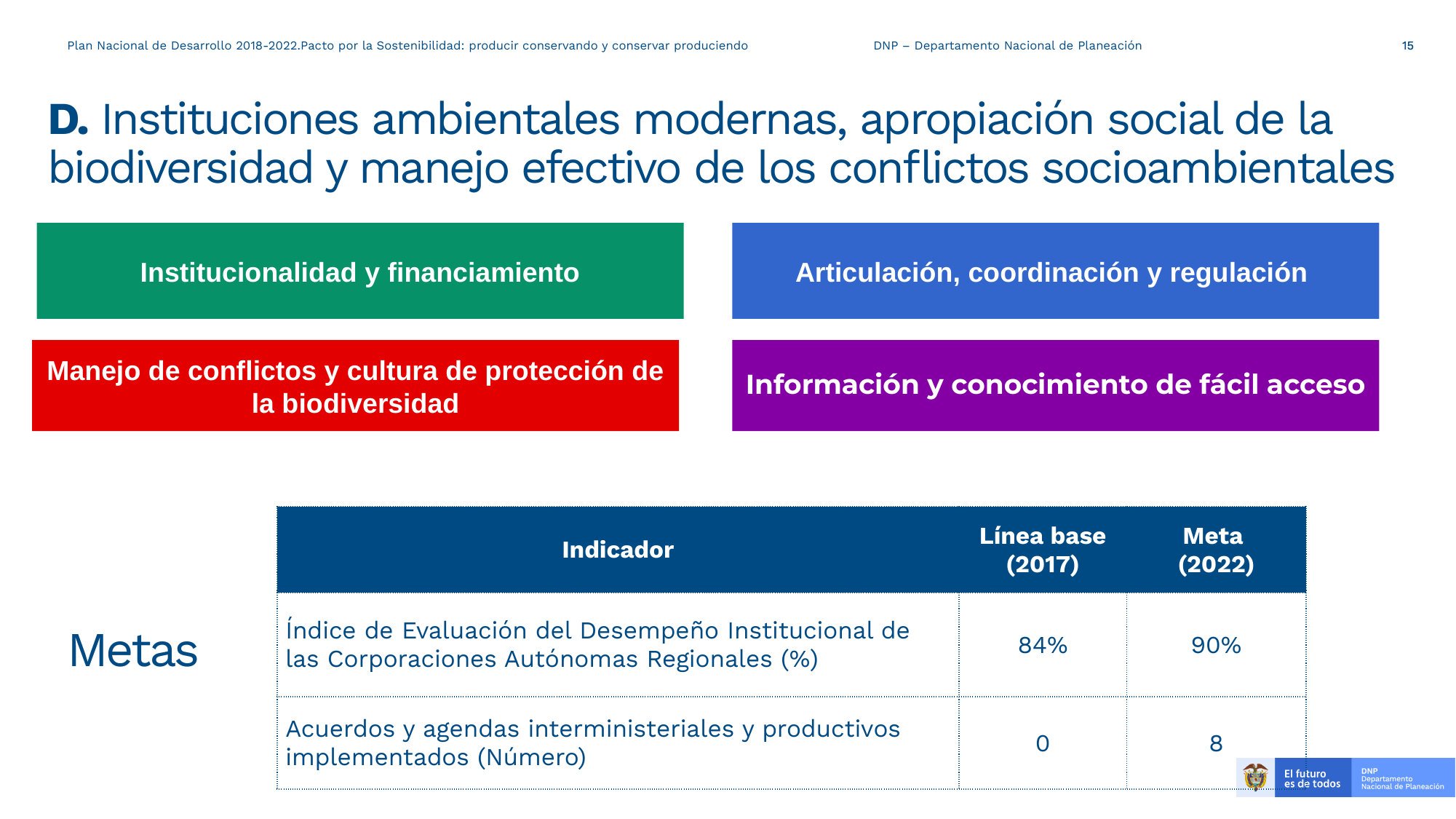

Plan Nacional de Desarrollo 2018-2022.Pacto por la Sostenibilidad: producir conservando y conservar produciendo                              DNP – Departamento Nacional de Planeación
# D. Instituciones ambientales modernas, apropiación social de la biodiversidad y manejo efectivo de los conflictos socioambientales
Institucionalidad y financiamiento
Articulación, coordinación y regulación
Manejo de conflictos y cultura de protección de la biodiversidad
Información y conocimiento de fácil acceso
| Indicador | Línea base (2017) | Meta (2022) |
| --- | --- | --- |
| Índice de Evaluación del Desempeño Institucional de las Corporaciones Autónomas Regionales (%) | 84% | 90% |
| Acuerdos y agendas interministeriales y productivos implementados (Número) | 0 | 8 |
Metas